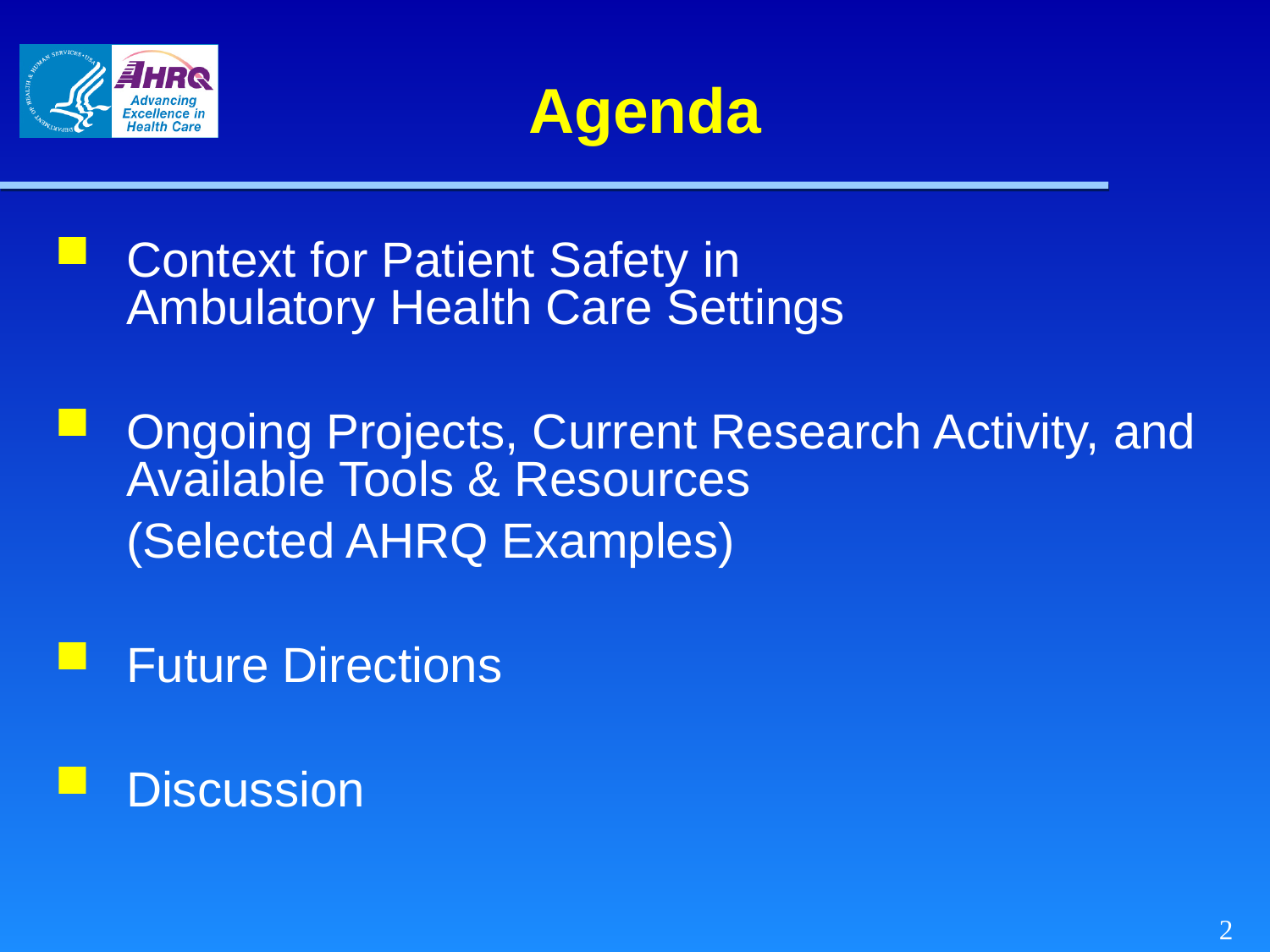

# Agenda
Context for Patient Safety in                    Ambulatory Health Care Settings

Ongoing Projects, Current Research Activity, and Available Tools & Resources
	(Selected AHRQ Examples)

Future Directions

Discussion